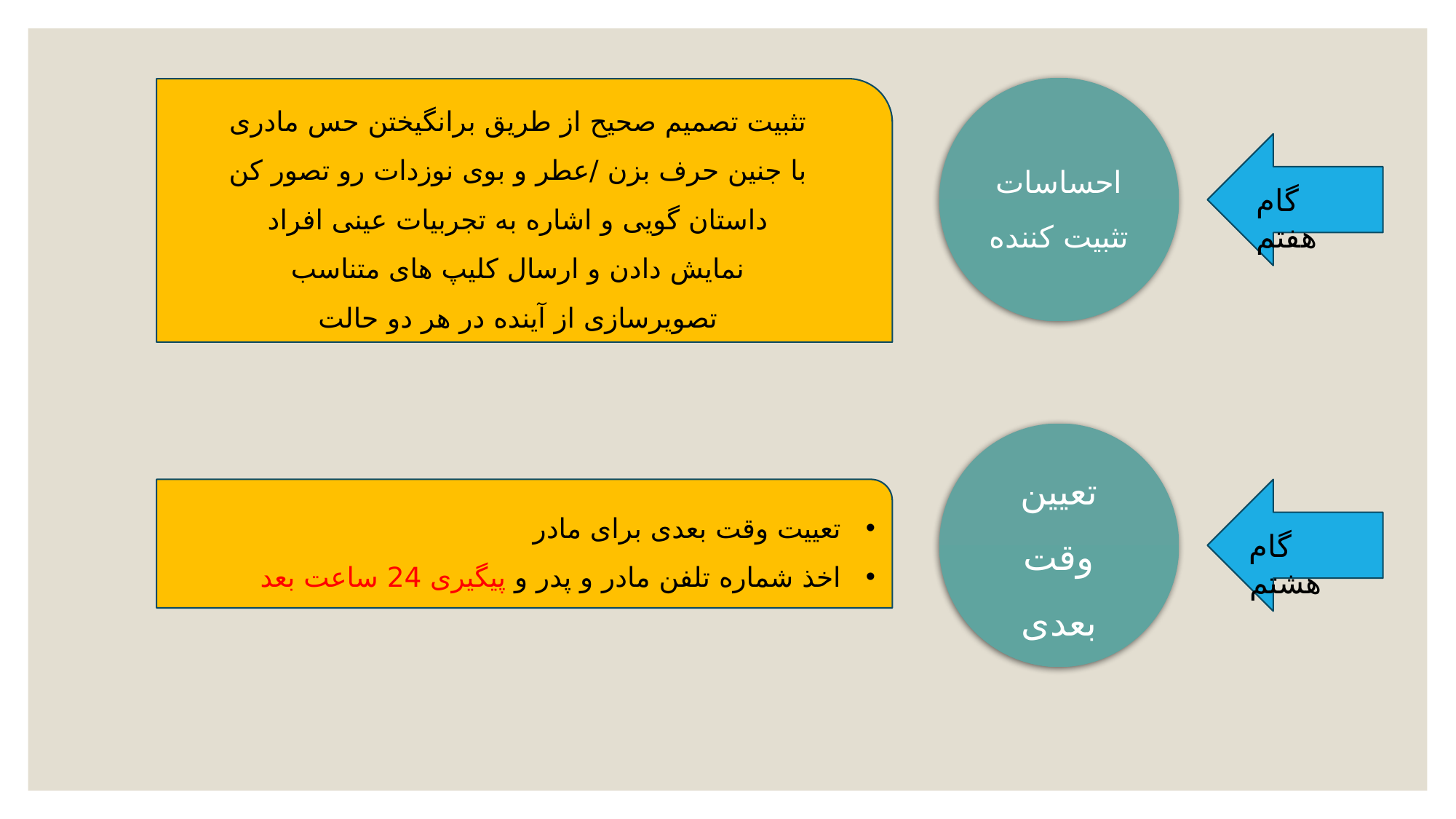

احساسات تثبیت کننده
تثبیت تصمیم صحیح از طریق برانگیختن حس مادری
با جنین حرف بزن /عطر و بوی نوزدات رو تصور کن
داستان گویی و اشاره به تجربیات عینی افراد
نمایش دادن و ارسال کلیپ های متناسب
تصویرسازی از آینده در هر دو حالت

گام هفتم
تعیین وقت بعدی
تعییت وقت بعدی برای مادر
اخذ شماره تلفن مادر و پدر و پیگیری 24 ساعت بعد

گام هشتم